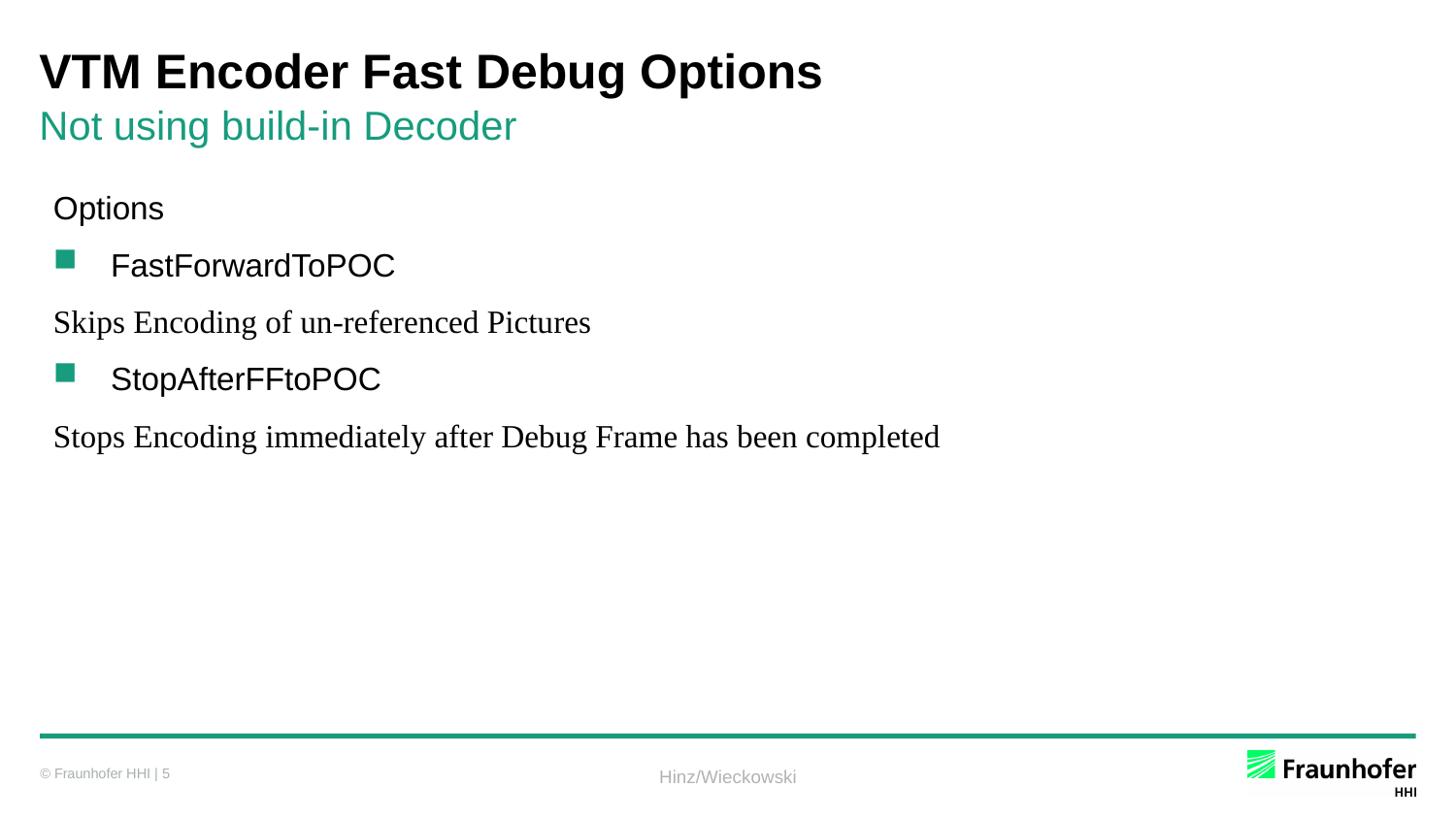

# VTM Encoder Fast Debug Options
Not using build-in Decoder
Options
FastForwardToPOC
Skips Encoding of un-referenced Pictures
StopAfterFFtoPOC
Stops Encoding immediately after Debug Frame has been completed

Hinz/Wieckowski